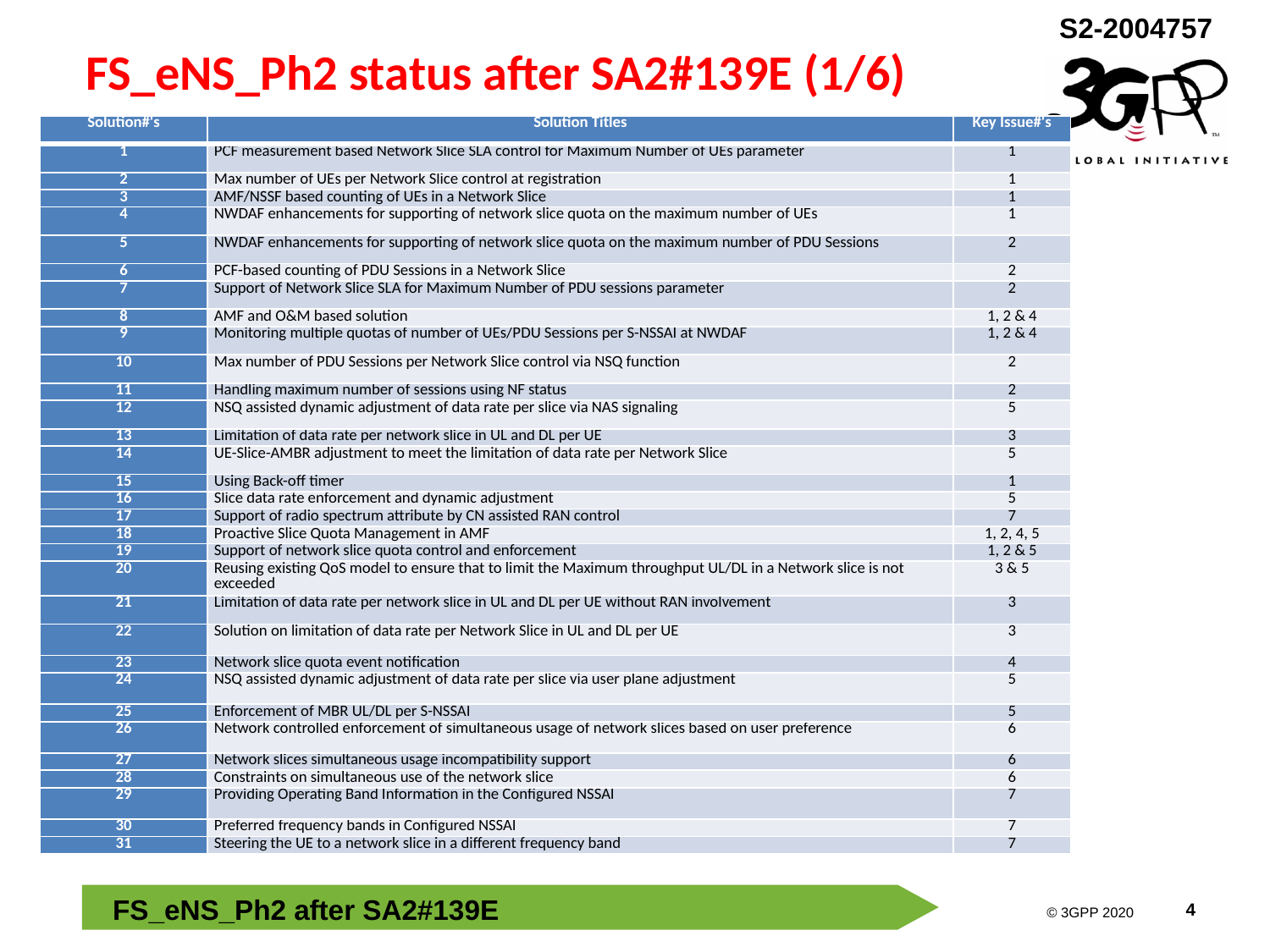

# FS_eNS_Ph2 status after SA2#139E (1/6)
| Solution#'s | Solution Titles | Key Issue#'s |
| --- | --- | --- |
| 1 | PCF measurement based Network Slice SLA control for Maximum Number of UEs parameter | 1 |
| 2 | Max number of UEs per Network Slice control at registration | 1 |
| 3 | AMF/NSSF based counting of UEs in a Network Slice | 1 |
| 4 | NWDAF enhancements for supporting of network slice quota on the maximum number of UEs | 1 |
| 5 | NWDAF enhancements for supporting of network slice quota on the maximum number of PDU Sessions | 2 |
| 6 | PCF-based counting of PDU Sessions in a Network Slice | 2 |
| 7 | Support of Network Slice SLA for Maximum Number of PDU sessions parameter | 2 |
| 8 | AMF and O&M based solution | 1, 2 & 4 |
| 9 | Monitoring multiple quotas of number of UEs/PDU Sessions per S-NSSAI at NWDAF | 1, 2 & 4 |
| 10 | Max number of PDU Sessions per Network Slice control via NSQ function | 2 |
| 11 | Handling maximum number of sessions using NF status | 2 |
| 12 | NSQ assisted dynamic adjustment of data rate per slice via NAS signaling | 5 |
| 13 | Limitation of data rate per network slice in UL and DL per UE | 3 |
| 14 | UE-Slice-AMBR adjustment to meet the limitation of data rate per Network Slice | 5 |
| 15 | Using Back-off timer | 1 |
| 16 | Slice data rate enforcement and dynamic adjustment | 5 |
| 17 | Support of radio spectrum attribute by CN assisted RAN control | 7 |
| 18 | Proactive Slice Quota Management in AMF | 1, 2, 4, 5 |
| 19 | Support of network slice quota control and enforcement | 1, 2 & 5 |
| 20 | Reusing existing QoS model to ensure that to limit the Maximum throughput UL/DL in a Network slice is not exceeded | 3 & 5 |
| 21 | Limitation of data rate per network slice in UL and DL per UE without RAN involvement | 3 |
| 22 | Solution on limitation of data rate per Network Slice in UL and DL per UE | 3 |
| 23 | Network slice quota event notification | 4 |
| 24 | NSQ assisted dynamic adjustment of data rate per slice via user plane adjustment | 5 |
| 25 | Enforcement of MBR UL/DL per S-NSSAI | 5 |
| 26 | Network controlled enforcement of simultaneous usage of network slices based on user preference | 6 |
| 27 | Network slices simultaneous usage incompatibility support | 6 |
| 28 | Constraints on simultaneous use of the network slice | 6 |
| 29 | Providing Operating Band Information in the Configured NSSAI | 7 |
| 30 | Preferred frequency bands in Configured NSSAI | 7 |
| 31 | Steering the UE to a network slice in a different frequency band | 7 |